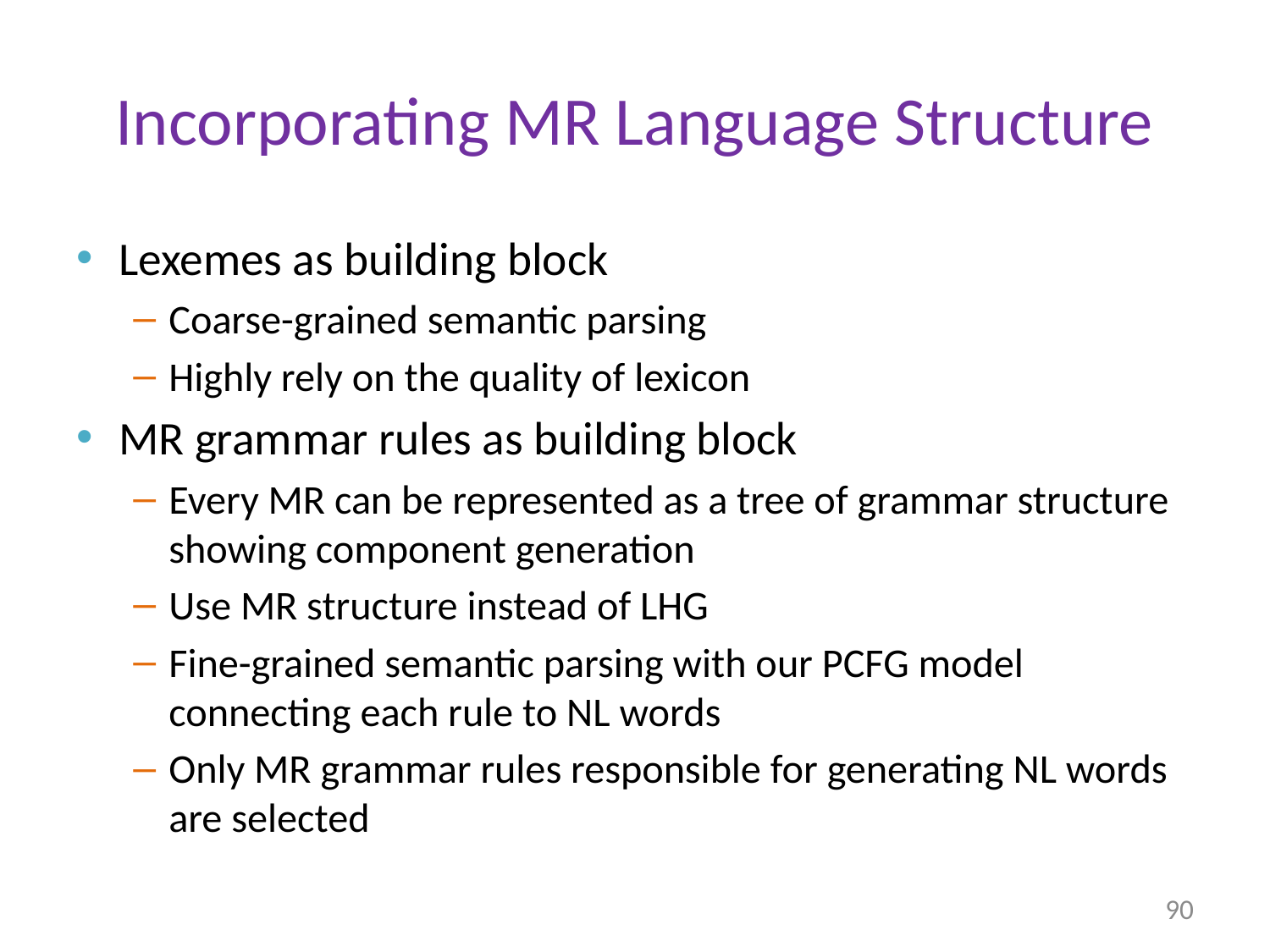

# Incorporating MR Language Structure
Lexemes as building block
Coarse-grained semantic parsing
Highly rely on the quality of lexicon
MR grammar rules as building block
Every MR can be represented as a tree of grammar structure showing component generation
Use MR structure instead of LHG
Fine-grained semantic parsing with our PCFG model connecting each rule to NL words
Only MR grammar rules responsible for generating NL words are selected
90